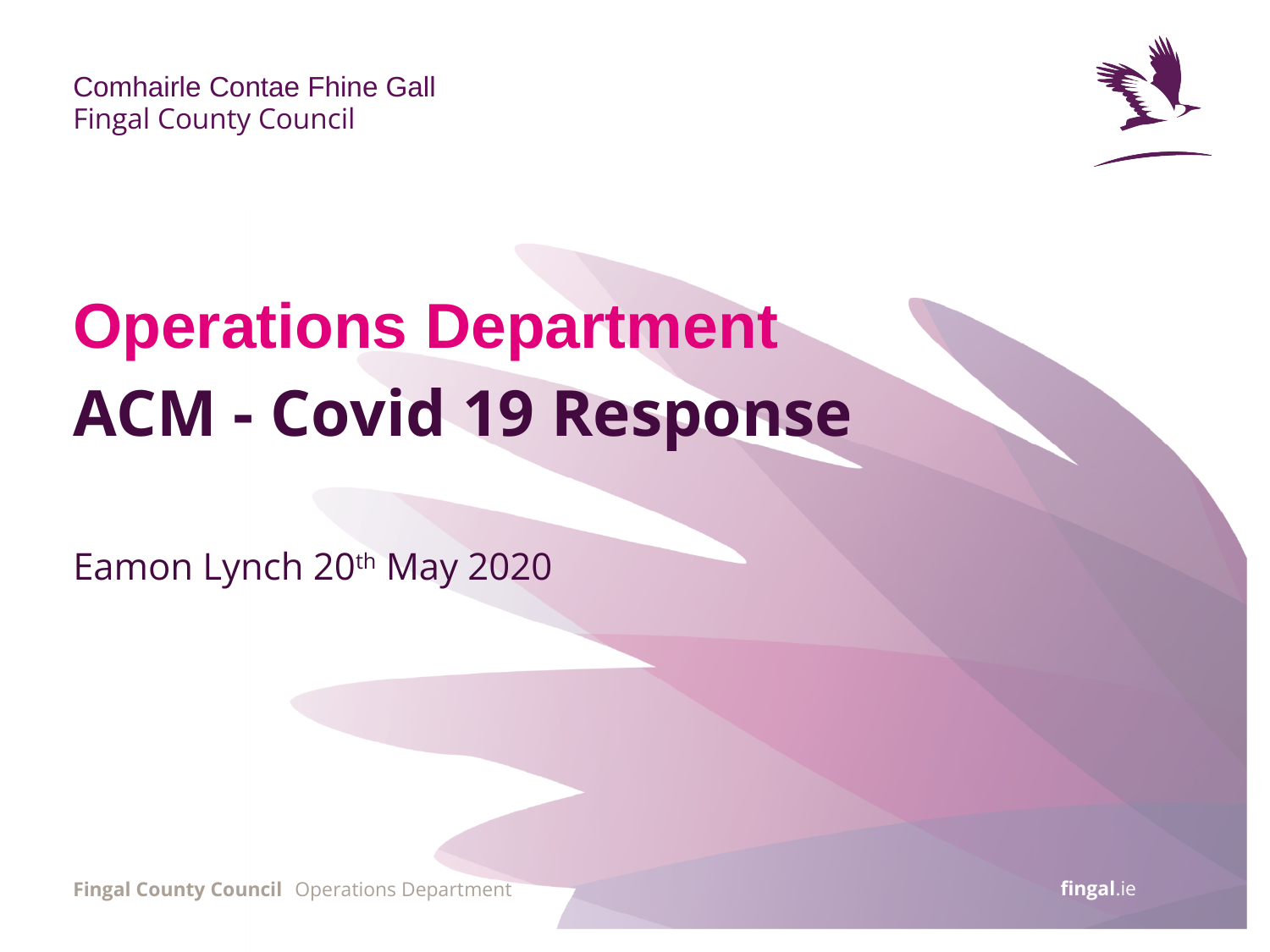

# Operations Department
ACM - Covid 19 Response
Eamon Lynch 20th May 2020

Operations Department